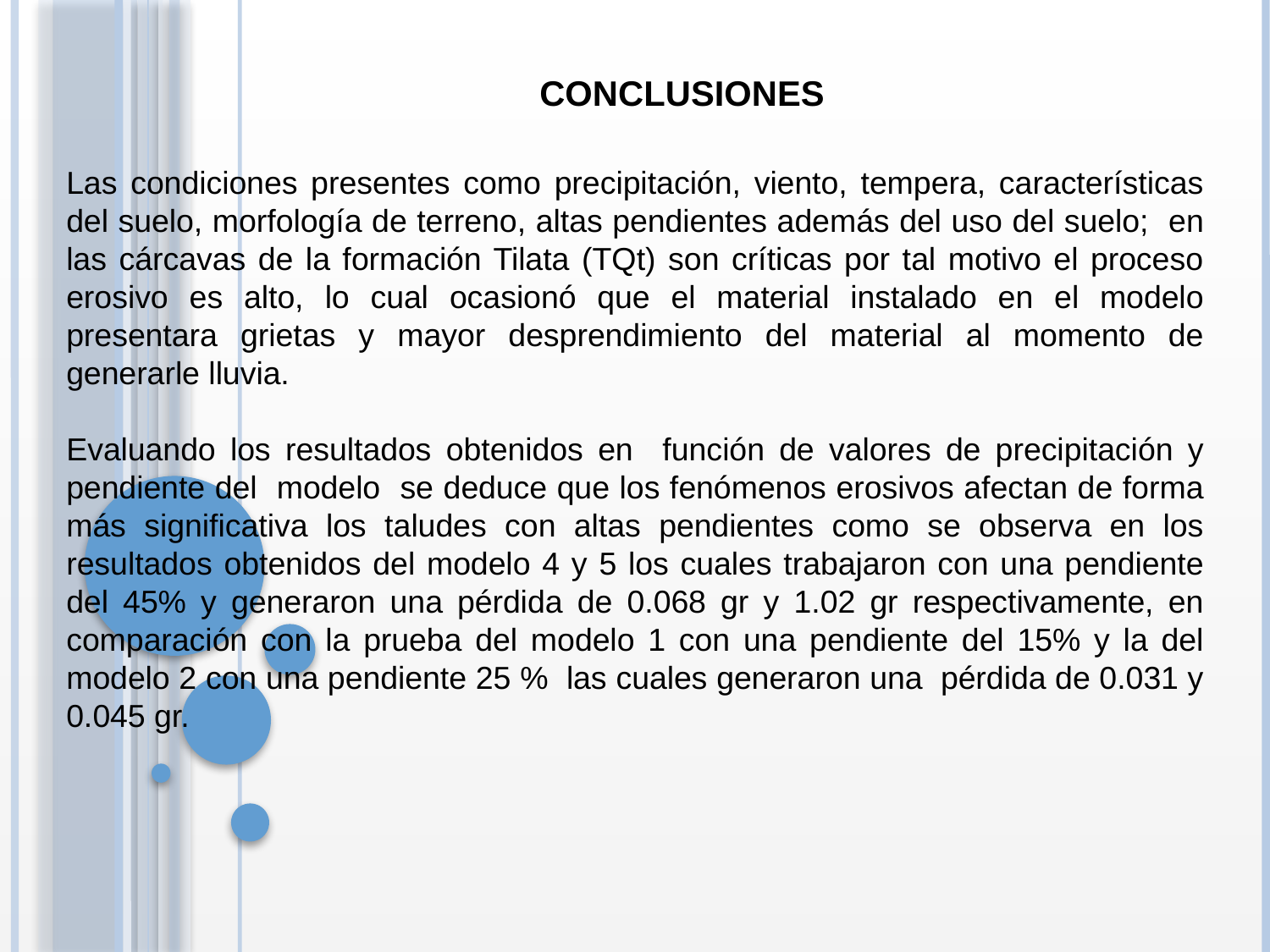

CONCLUSIONES
Las condiciones presentes como precipitación, viento, tempera, características del suelo, morfología de terreno, altas pendientes además del uso del suelo;  en las cárcavas de la formación Tilata (TQt) son críticas por tal motivo el proceso erosivo es alto, lo cual ocasionó que el material instalado en el modelo presentara grietas y mayor desprendimiento del material al momento de generarle lluvia.

Evaluando los resultados obtenidos en  función de valores de precipitación y pendiente del  modelo  se deduce que los fenómenos erosivos afectan de forma más significativa los taludes con altas pendientes como se observa en los resultados obtenidos del modelo 4 y 5 los cuales trabajaron con una pendiente del 45% y generaron una pérdida de 0.068 gr y 1.02 gr respectivamente, en comparación con la prueba del modelo 1 con una pendiente del 15% y la del modelo 2 con una pendiente 25 %  las cuales generaron una  pérdida de 0.031 y 0.045 gr.